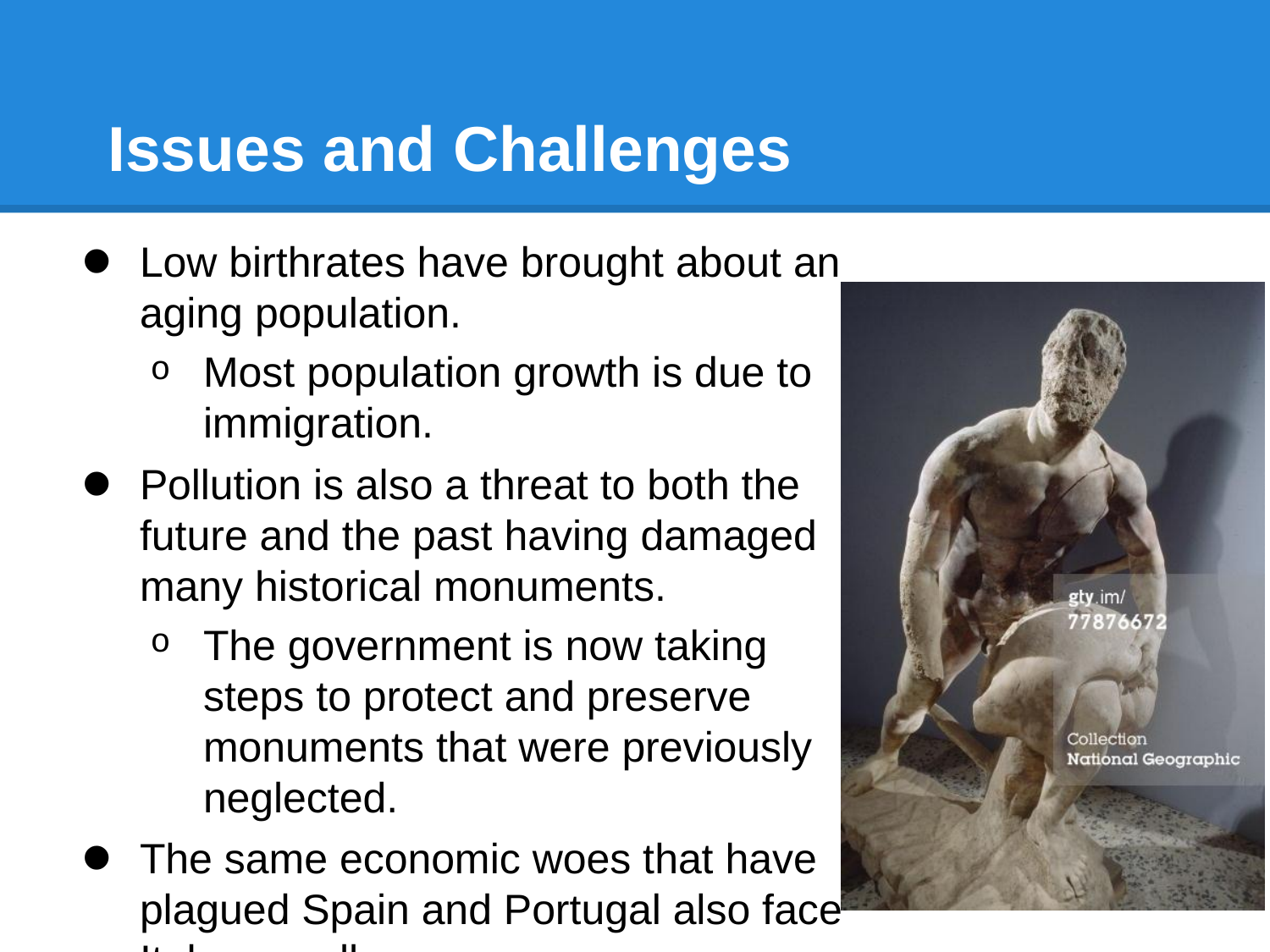

# Issues and Challenges
Low birthrates have brought about an aging population.
Most population growth is due to immigration.
Pollution is also a threat to both the future and the past having damaged many historical monuments.
The government is now taking steps to protect and preserve monuments that were previously neglected.
The same economic woes that have plagued Spain and Portugal also face Italy as well.